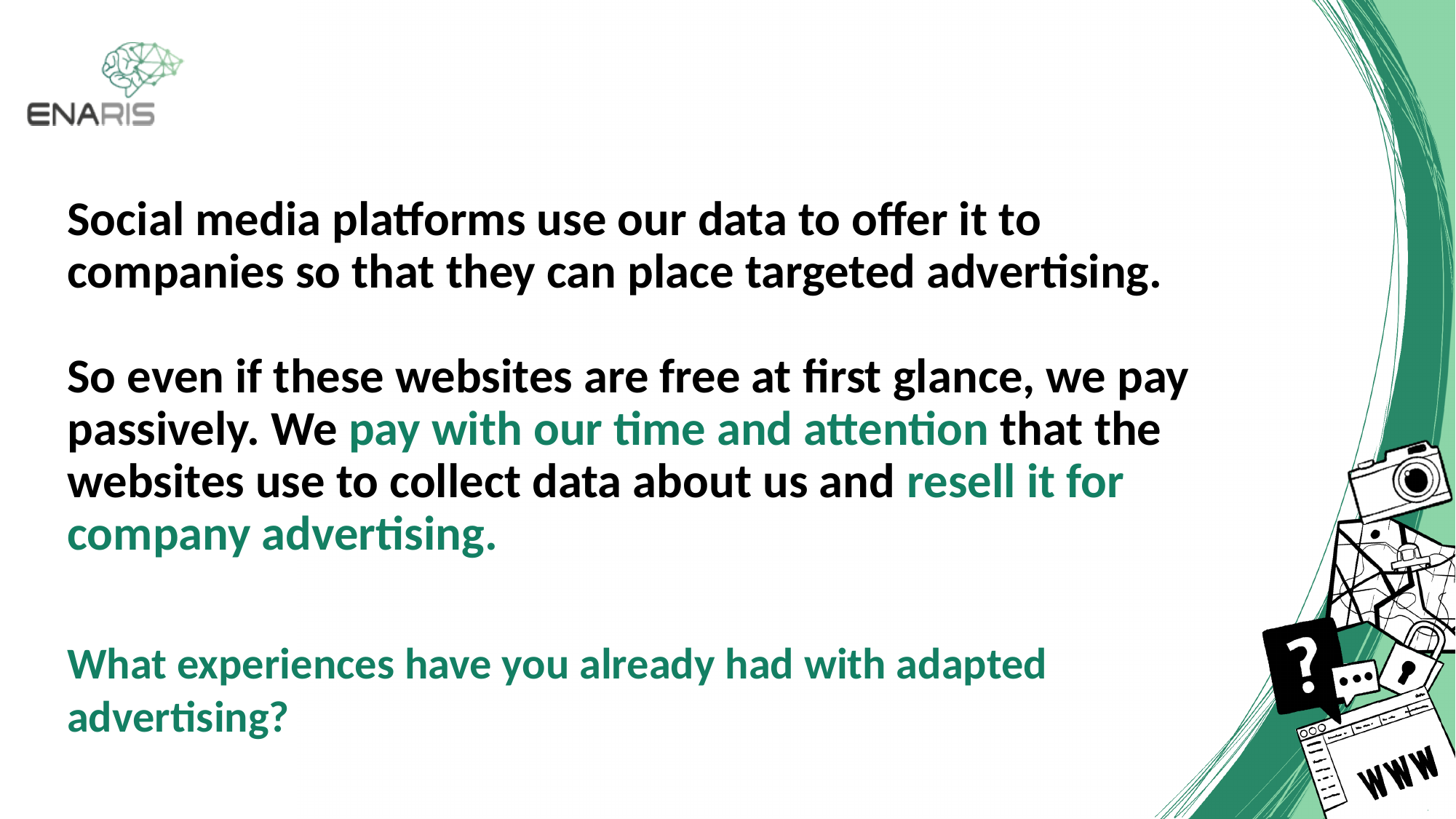

# Social media platforms use our data to offer it to companies so that they can place targeted advertising. So even if these websites are free at first glance, we pay passively. We pay with our time and attention that the websites use to collect data about us and resell it for company advertising.
What experiences have you already had with adapted advertising?